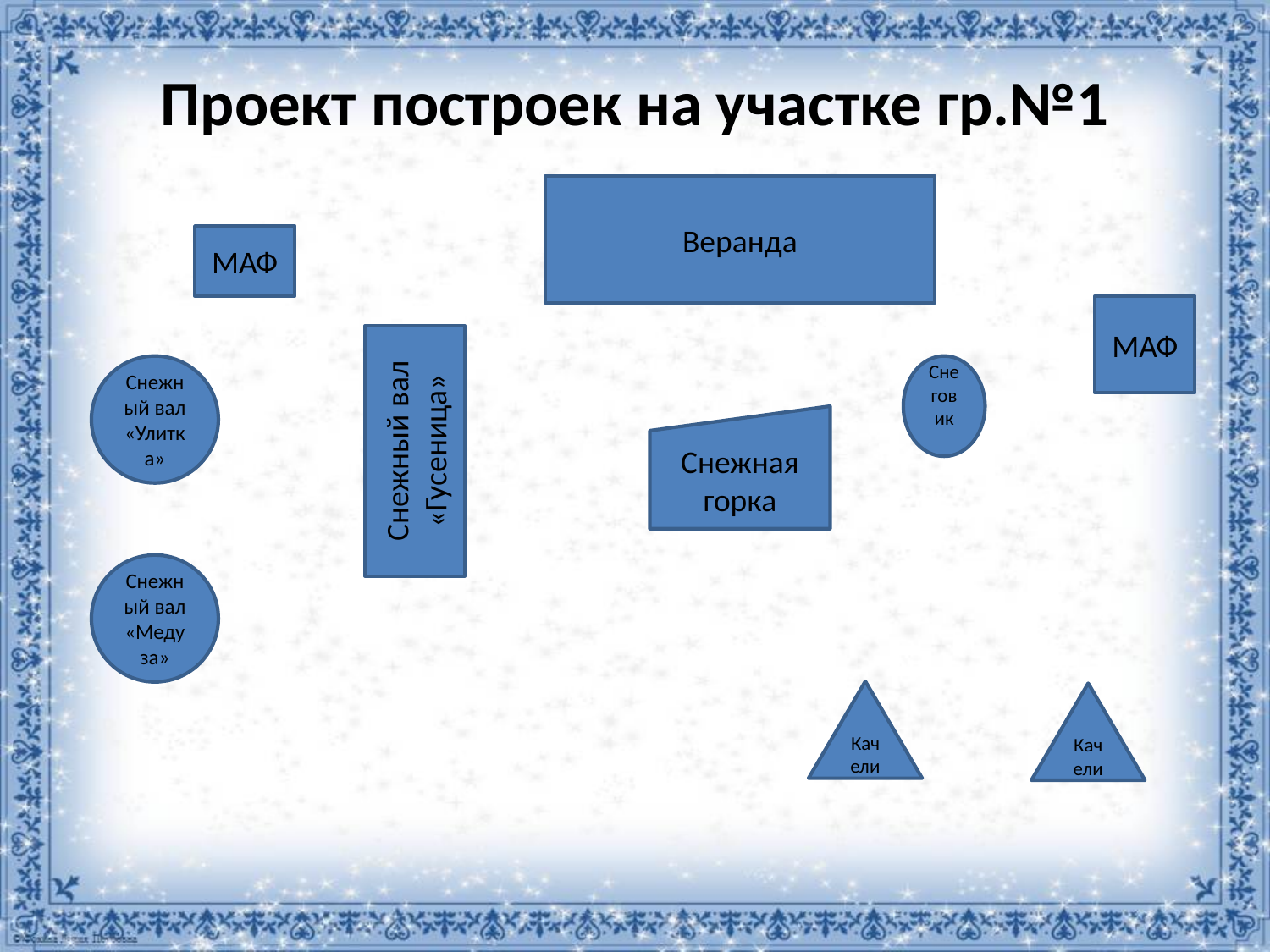

# Проект построек на участке гр.№1
Веранда
МАФ
МАФ
Снежный вал
«Гусеница»
Снежный вал «Улитка»
Снеговик

Снежная горка
Снежный вал «Медуза»
Качели
Качели